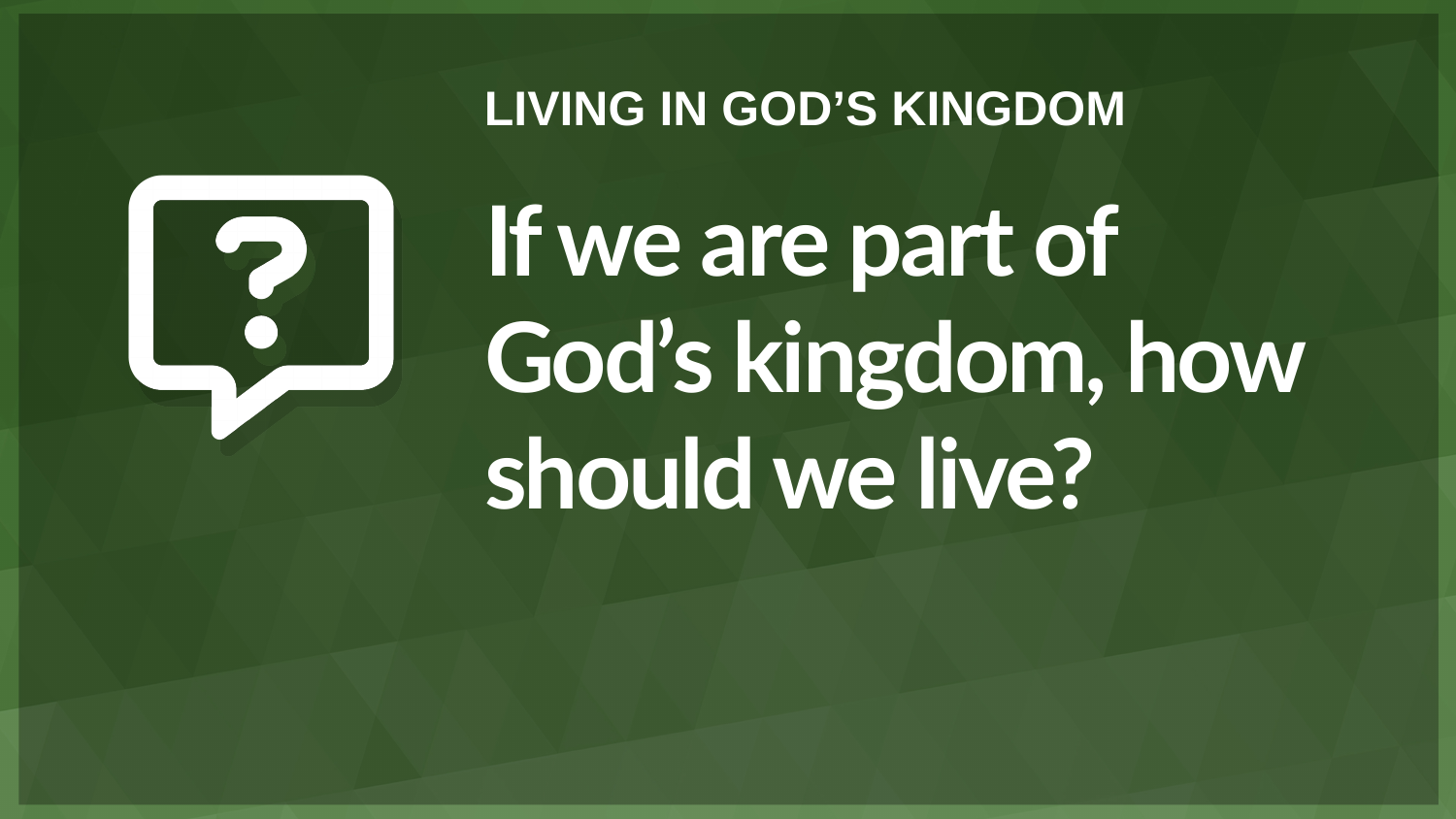

LIVING IN GOD’S KINGDOM
# If we are part of God’s kingdom, how should we live?